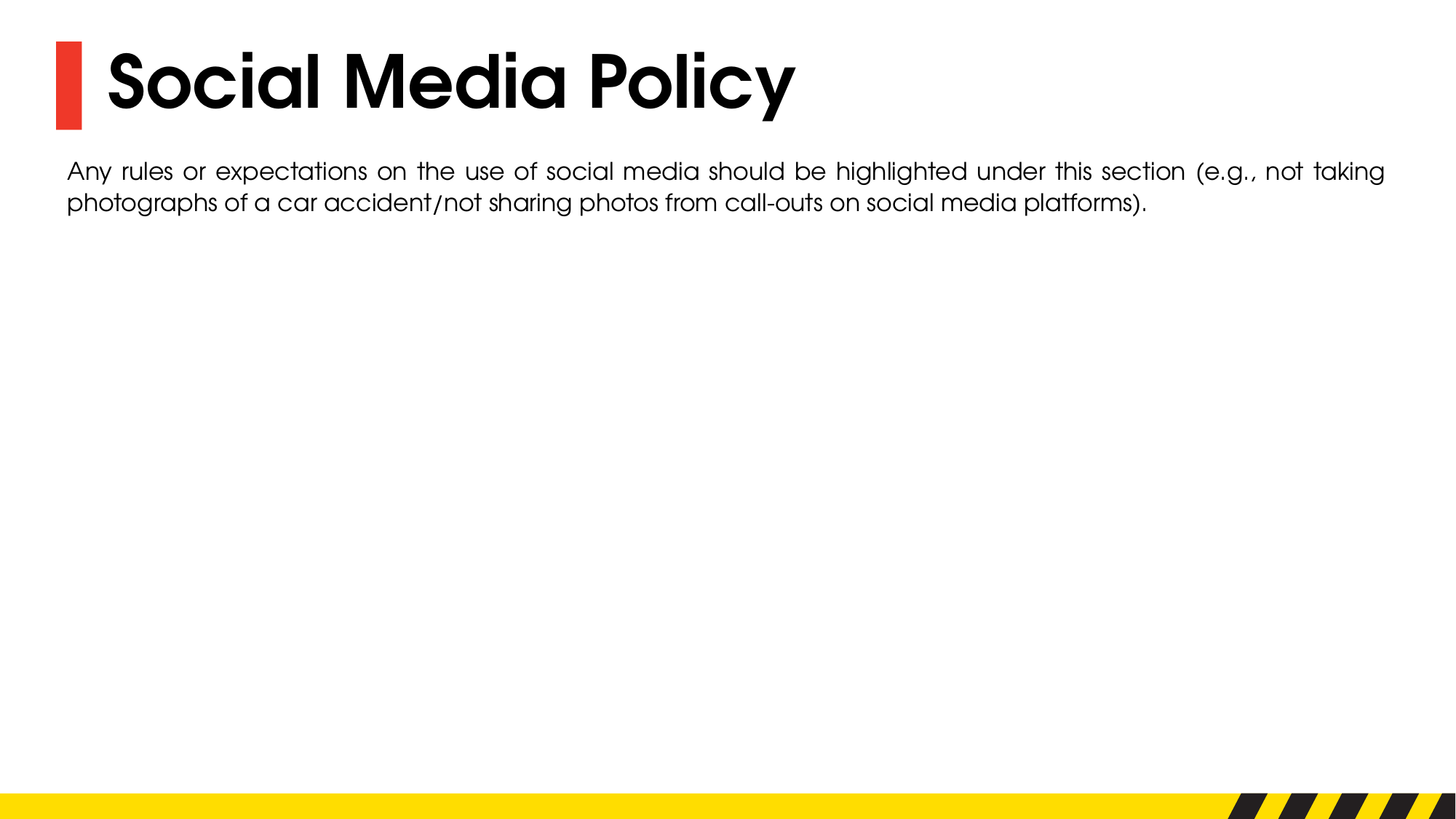

▌Social Media Policy
Any rules or expectations on the use of social media should be highlighted under this section (e.g., not taking photographs of a car accident/not sharing photos from call-outs on social media platforms).